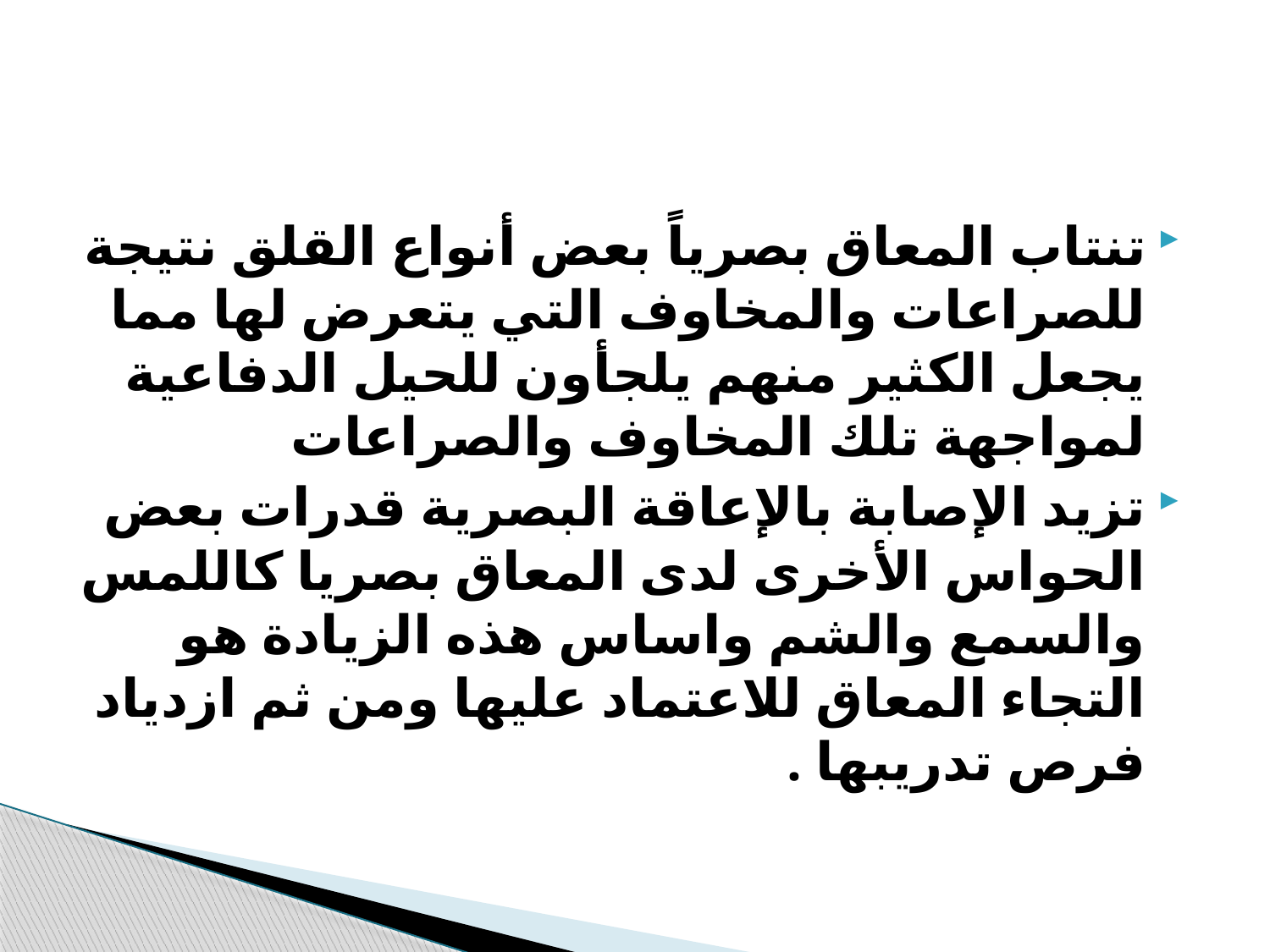

#
تنتاب المعاق بصرياً بعض أنواع القلق نتيجة للصراعات والمخاوف التي يتعرض لها مما يجعل الكثير منهم يلجأون للحيل الدفاعية لمواجهة تلك المخاوف والصراعات
تزيد الإصابة بالإعاقة البصرية قدرات بعض الحواس الأخرى لدى المعاق بصريا كاللمس والسمع والشم واساس هذه الزيادة هو التجاء المعاق للاعتماد عليها ومن ثم ازدياد فرص تدريبها .